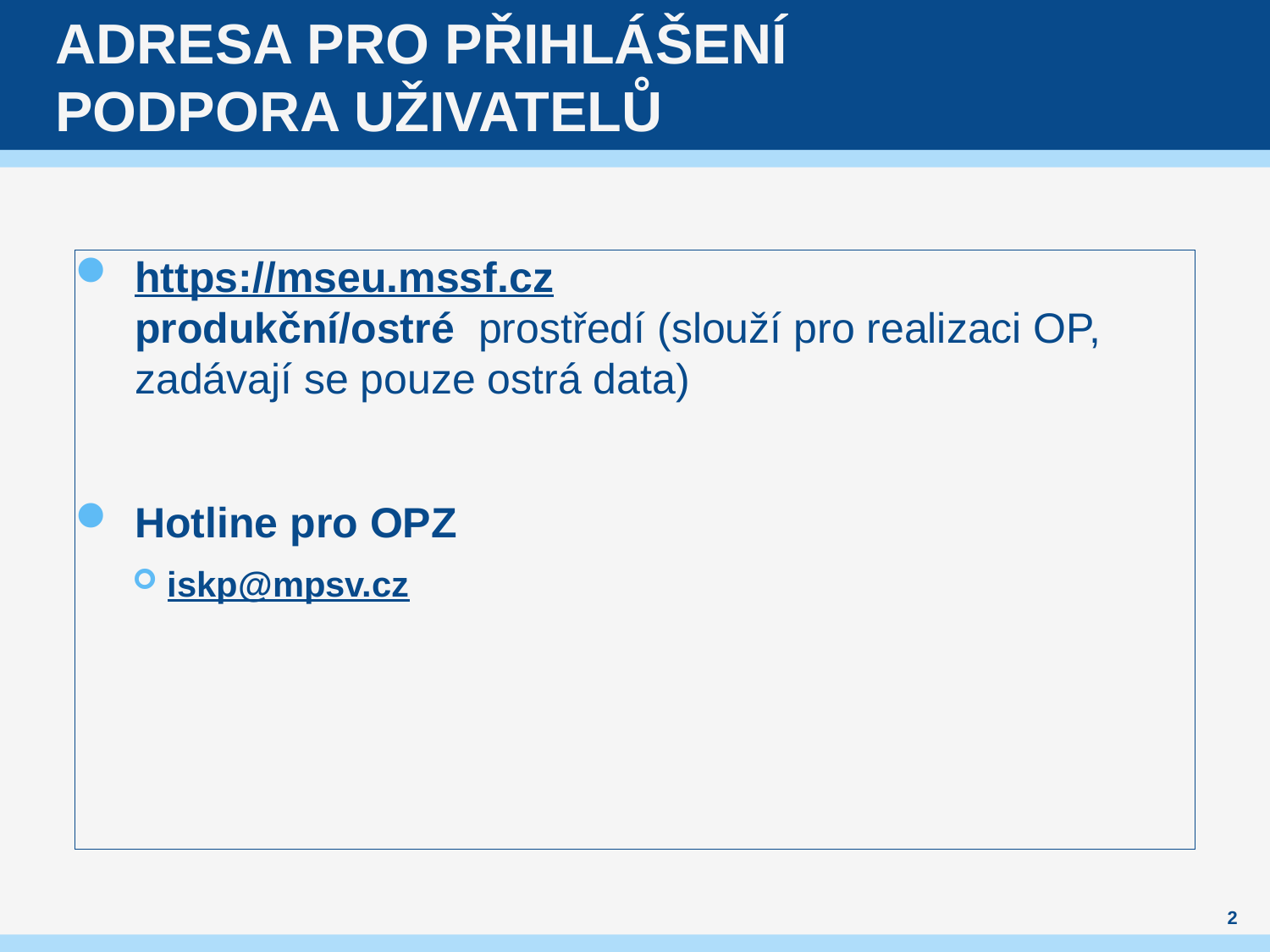

# adresa pro přihlášení Podpora uživatelů
https://mseu.mssf.cz
produkční/ostré  prostředí (slouží pro realizaci OP, zadávají se pouze ostrá data)

Hotline pro OPZ
iskp@mpsv.cz

2